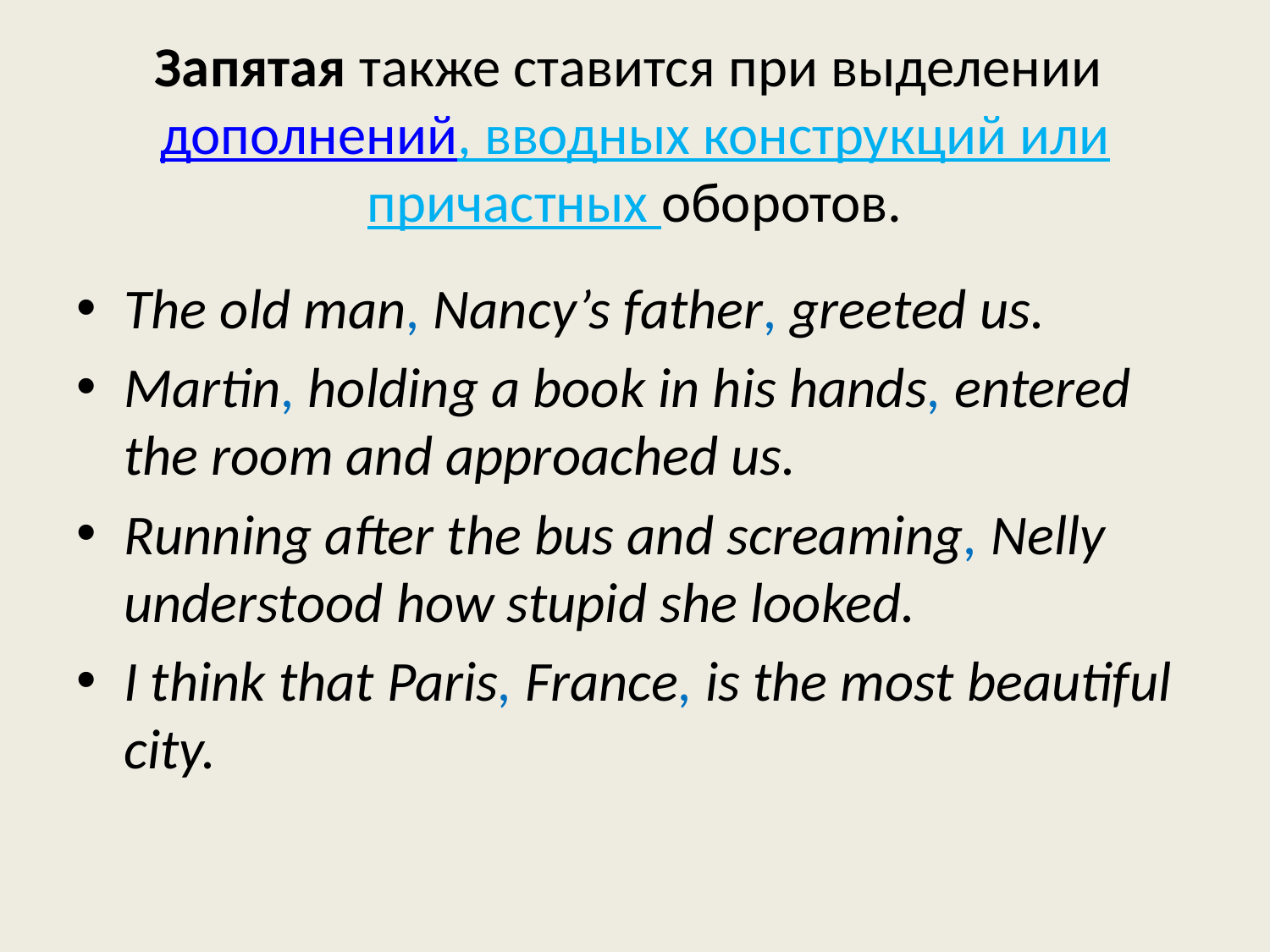

# Запятая также ставится при выделении дополнений, вводных конструкций или причастных оборотов.
The old man, Nancy’s father, greeted us.
Martin, holding a book in his hands, entered the room and approached us.
Running after the bus and screaming, Nelly understood how stupid she looked.
I think that Paris, France, is the most beautiful city.